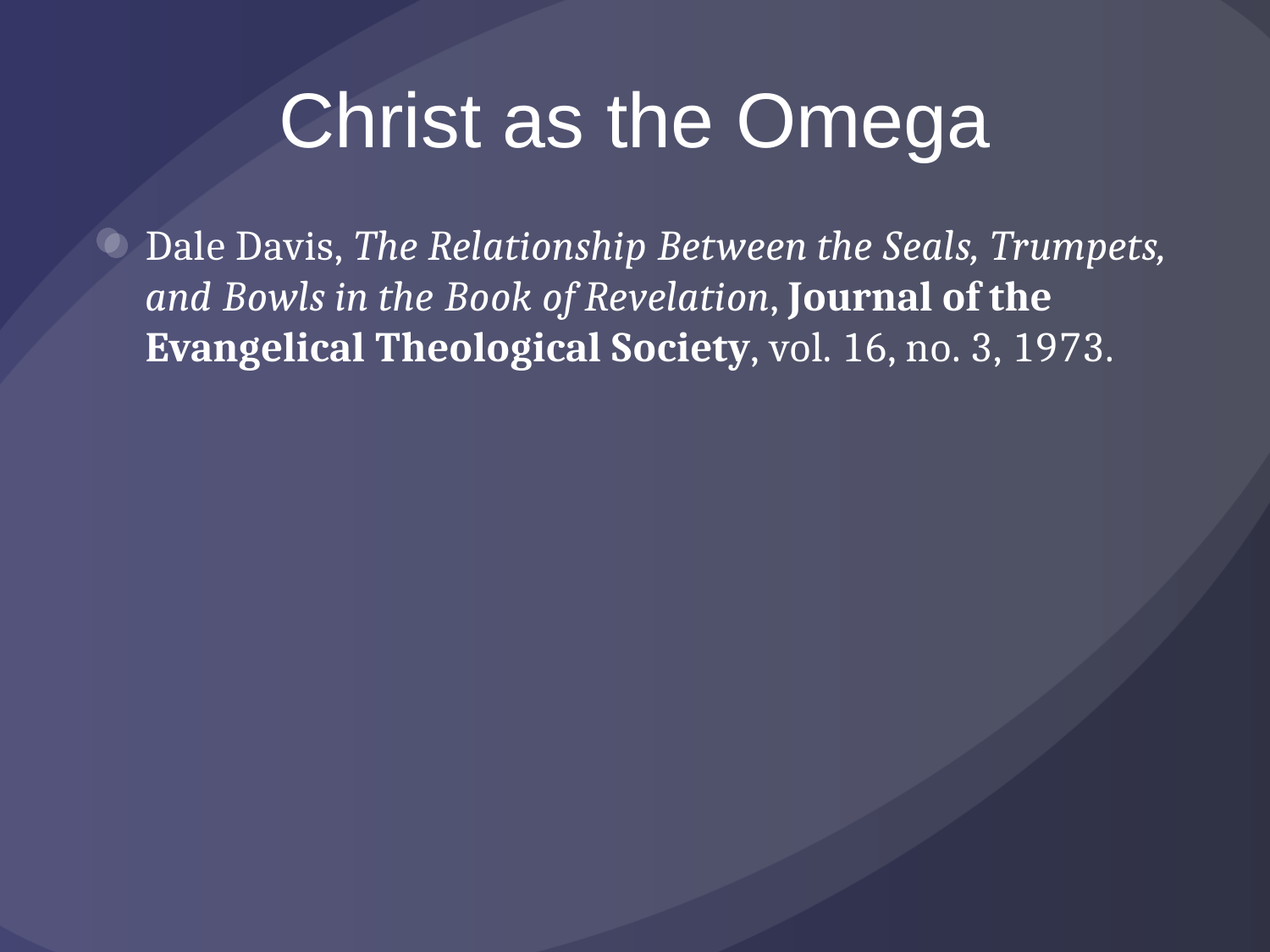

# Christ as the Omega
Dale Davis, The Relationship Between the Seals, Trumpets, and Bowls in the Book of Revelation, Journal of the Evangelical Theological Society, vol. 16, no. 3, 1973.